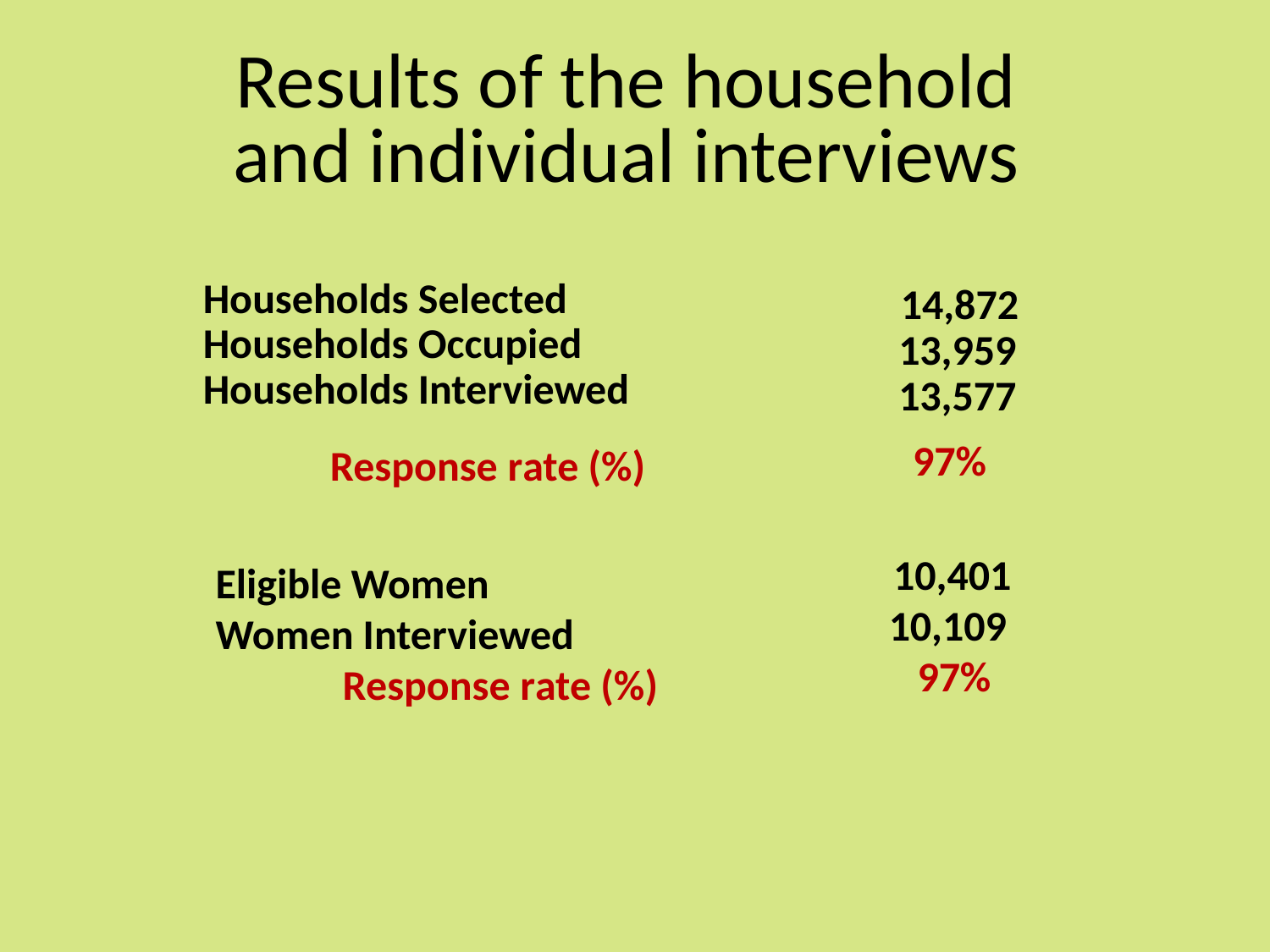

# Results of the household and individual interviews

Households Selected
Households Occupied
Households Interviewed

 	Response rate (%)
 14,872
 13,959
 13,577

  97%

  10,401
  10,109
     97%
Eligible Women
Women Interviewed
	Response rate (%)